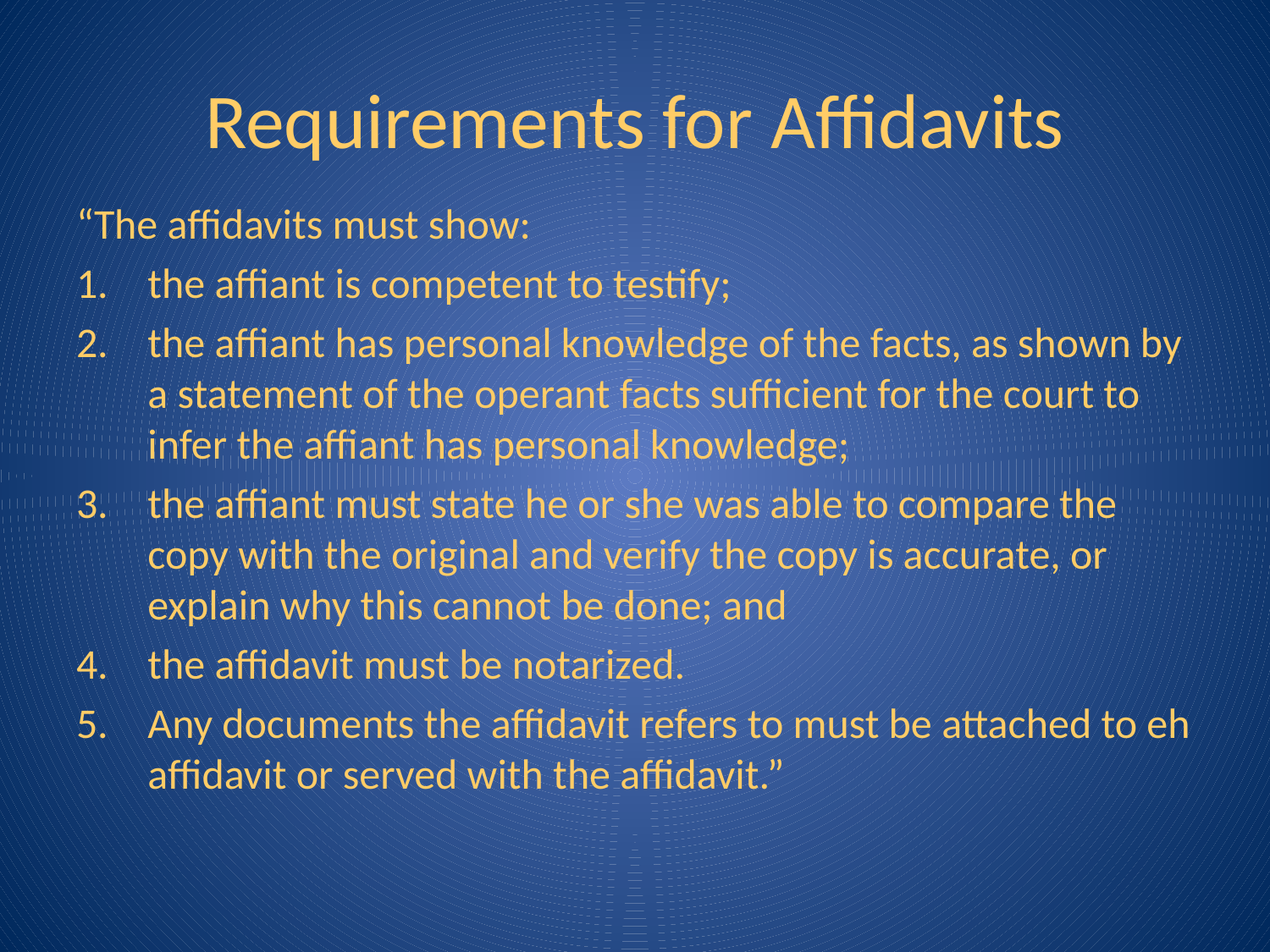

# Requirements for Affidavits
“The affidavits must show:
the affiant is competent to testify;
the affiant has personal knowledge of the facts, as shown by a statement of the operant facts sufficient for the court to infer the affiant has personal knowledge;
the affiant must state he or she was able to compare the copy with the original and verify the copy is accurate, or explain why this cannot be done; and
the affidavit must be notarized.
Any documents the affidavit refers to must be attached to eh affidavit or served with the affidavit.”